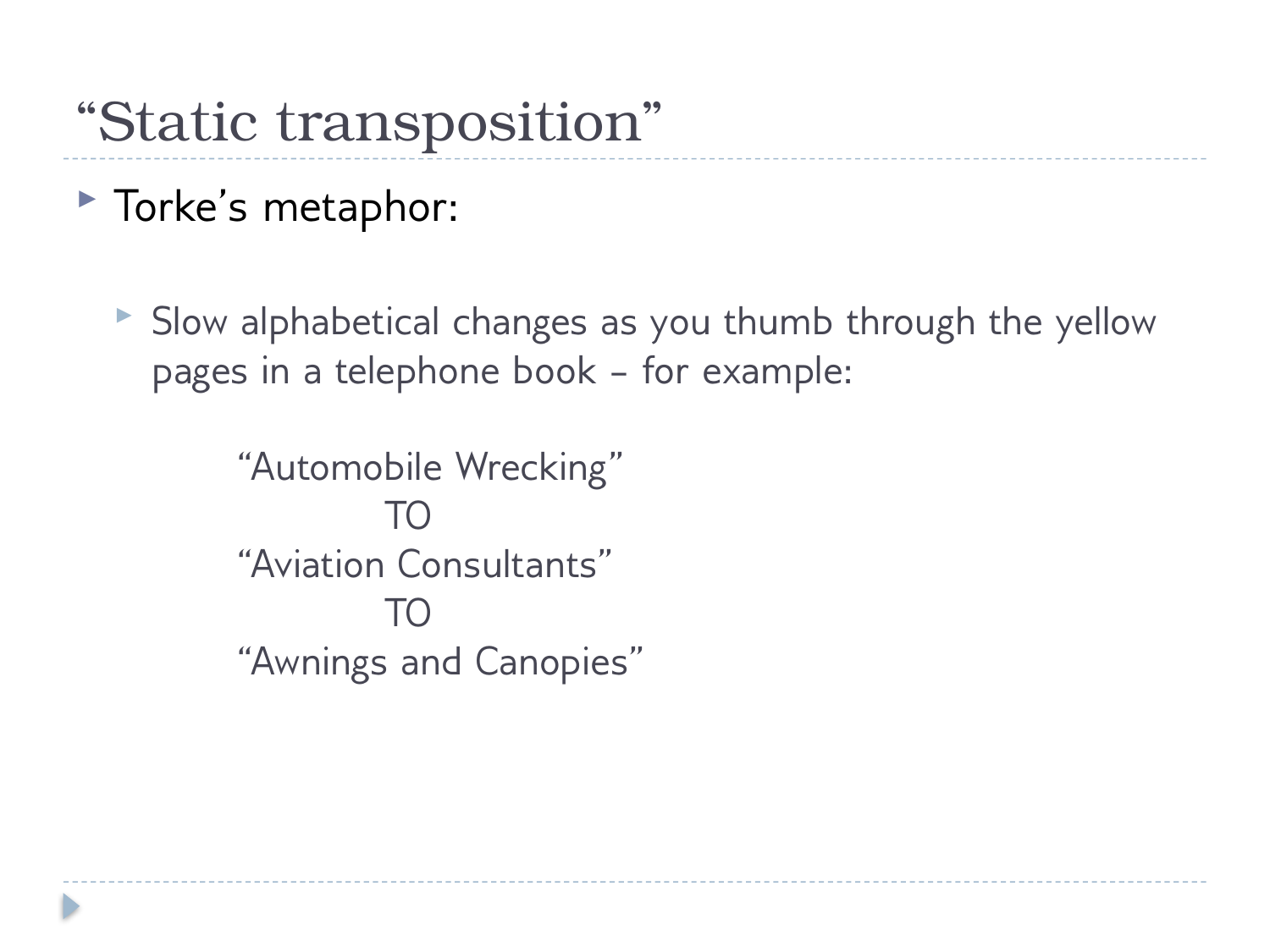

# “Static transposition”
Torke’s metaphor:
Slow alphabetical changes as you thumb through the yellow pages in a telephone book – for example:
       “Automobile Wrecking”
                   TO
       “Aviation Consultants”
                   TO
       “Awnings and Canopies”